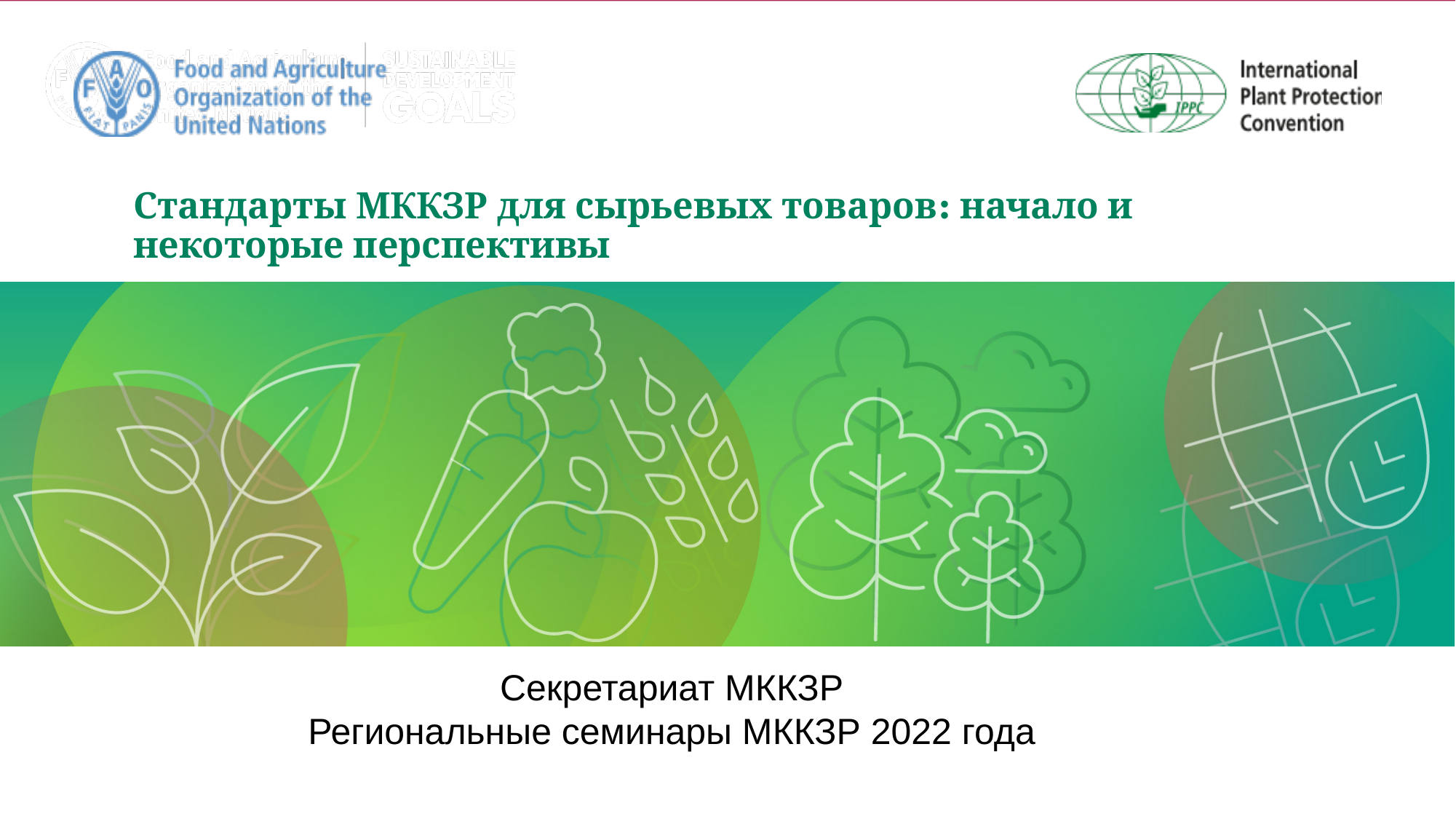

# Стандарты МККЗР для сырьевых товаров: начало и некоторые перспективы
Секретариат МККЗР
Региональные семинары МККЗР 2022 года